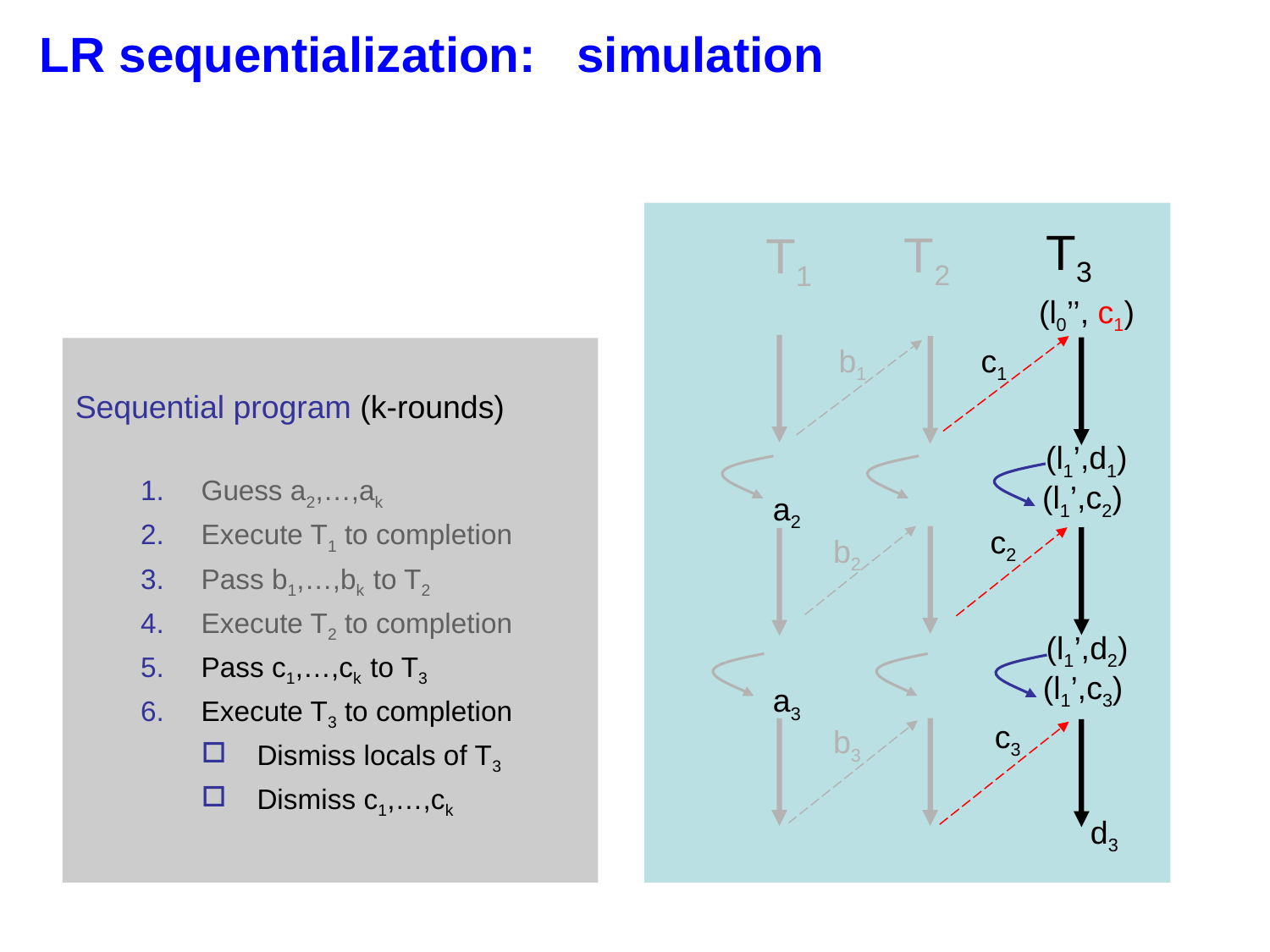

# LR sequentialization:   simulation

T3
T2
T1
(l0’’, c1)

b1
c1

Sequential program (k-rounds)

Guess a2,…,ak
Execute T1 to completion
Pass b1,…,bk  to T2
Execute T2 to completion
Pass c1,…,ck  to T3
Execute T3 to completion
Dismiss locals of T3
Dismiss c1,…,ck

(l1’,d1)

(l1’,c2)
a2
c2
b2

(l1’,d2)

(l1’,c3)
a3
c3
b3

d3